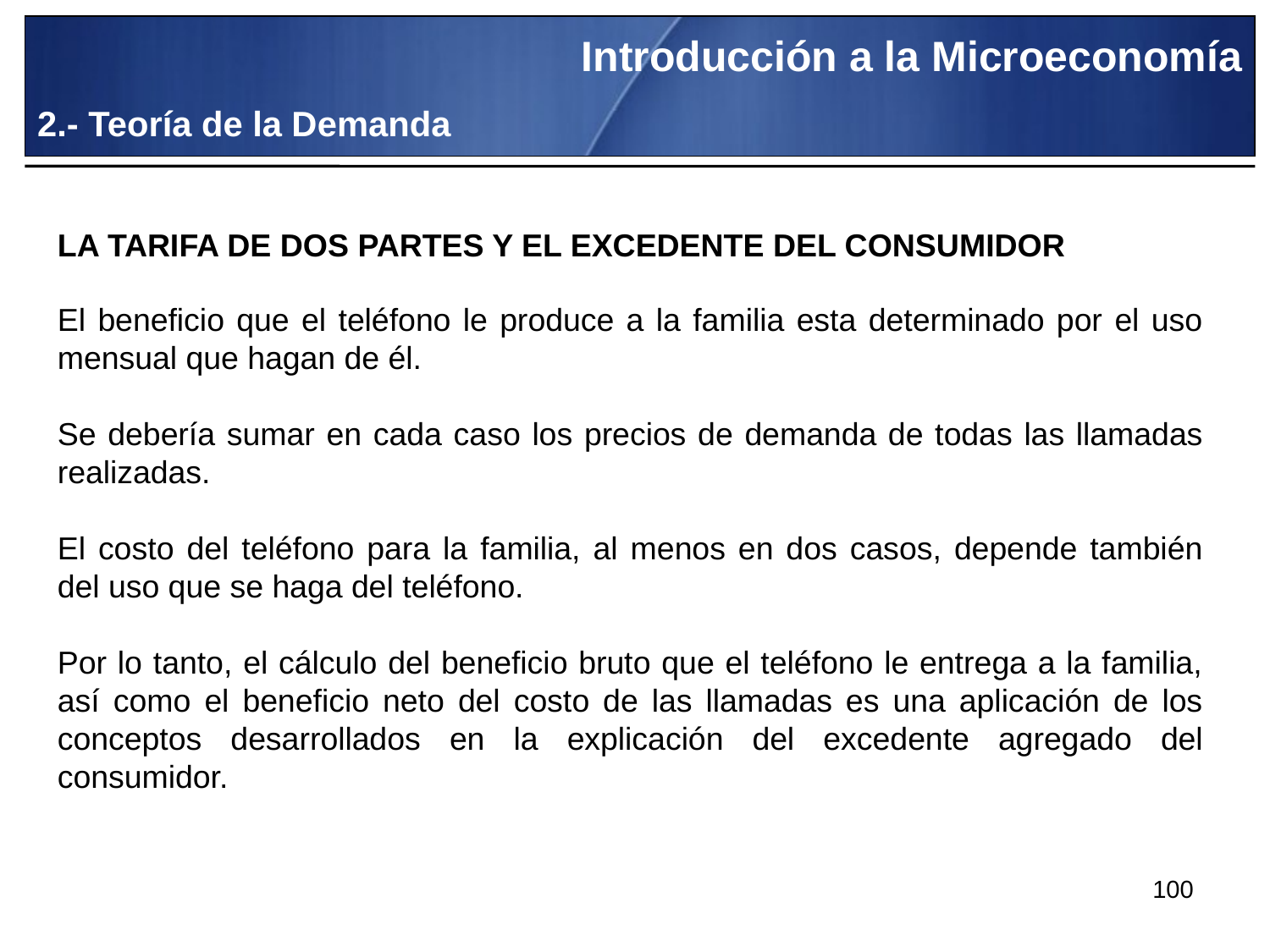

Introducción a la Microeconomía
2.- Teoría de la Demanda

LA TARIFA DE DOS PARTES Y EL EXCEDENTE DEL CONSUMIDOR
El beneficio que el teléfono le produce a la familia esta determinado por el uso mensual que hagan de él.

Se debería sumar en cada caso los precios de demanda de todas las llamadas realizadas.

El costo del teléfono para la familia, al menos en dos casos, depende también del uso que se haga del teléfono.

Por lo tanto, el cálculo del beneficio bruto que el teléfono le entrega a la familia, así como el beneficio neto del costo de las llamadas es una aplicación de los conceptos desarrollados en la explicación del excedente agregado del consumidor.
100